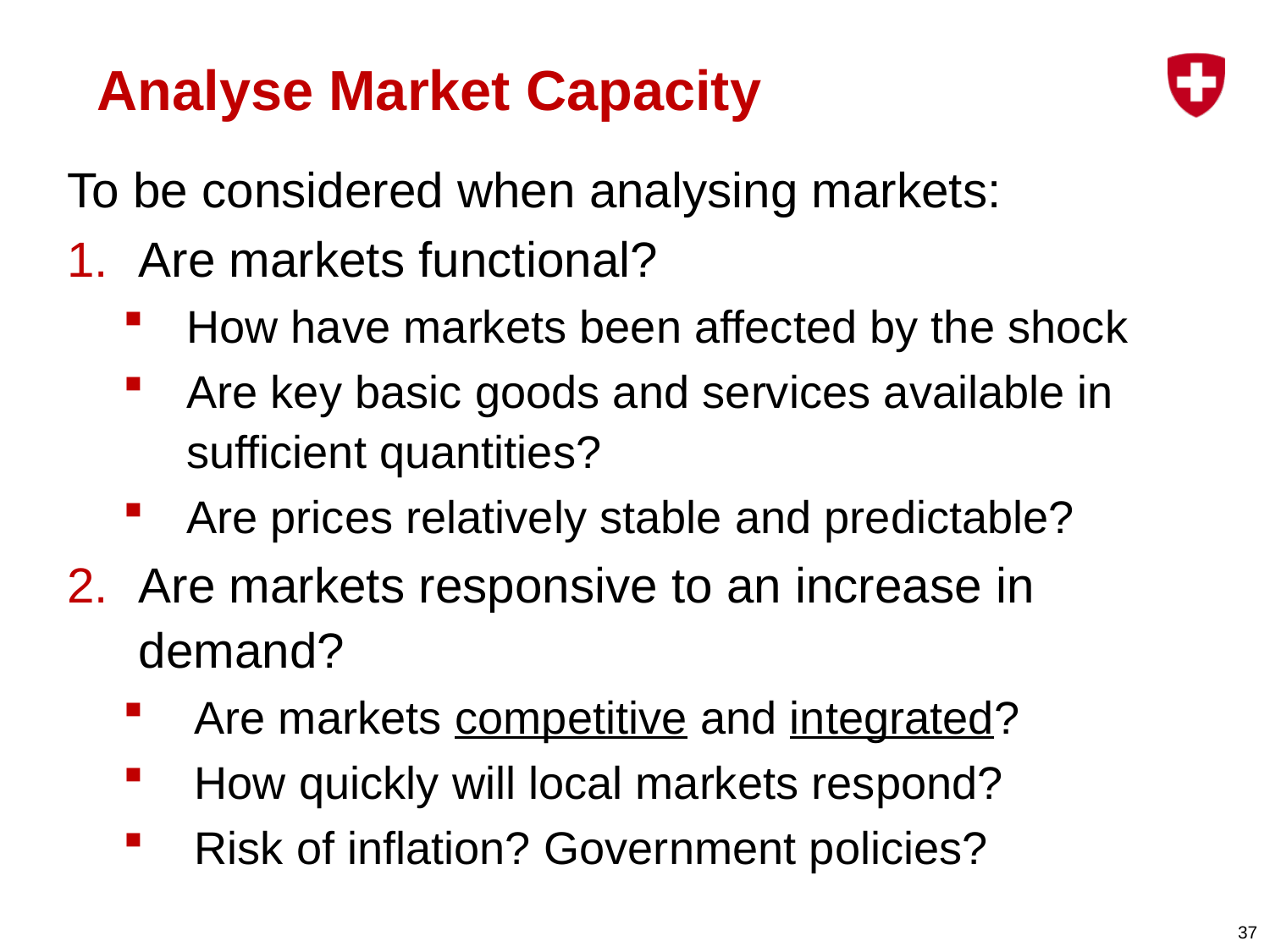

# Analyse Market Capacity
To be considered when analysing markets:
Are markets functional?
How have markets been affected by the shock
Are key basic goods and services available in sufficient quantities?
Are prices relatively stable and predictable?
Are markets responsive to an increase in demand?
Are markets competitive and integrated?
How quickly will local markets respond?
Risk of inflation? Government policies?
37